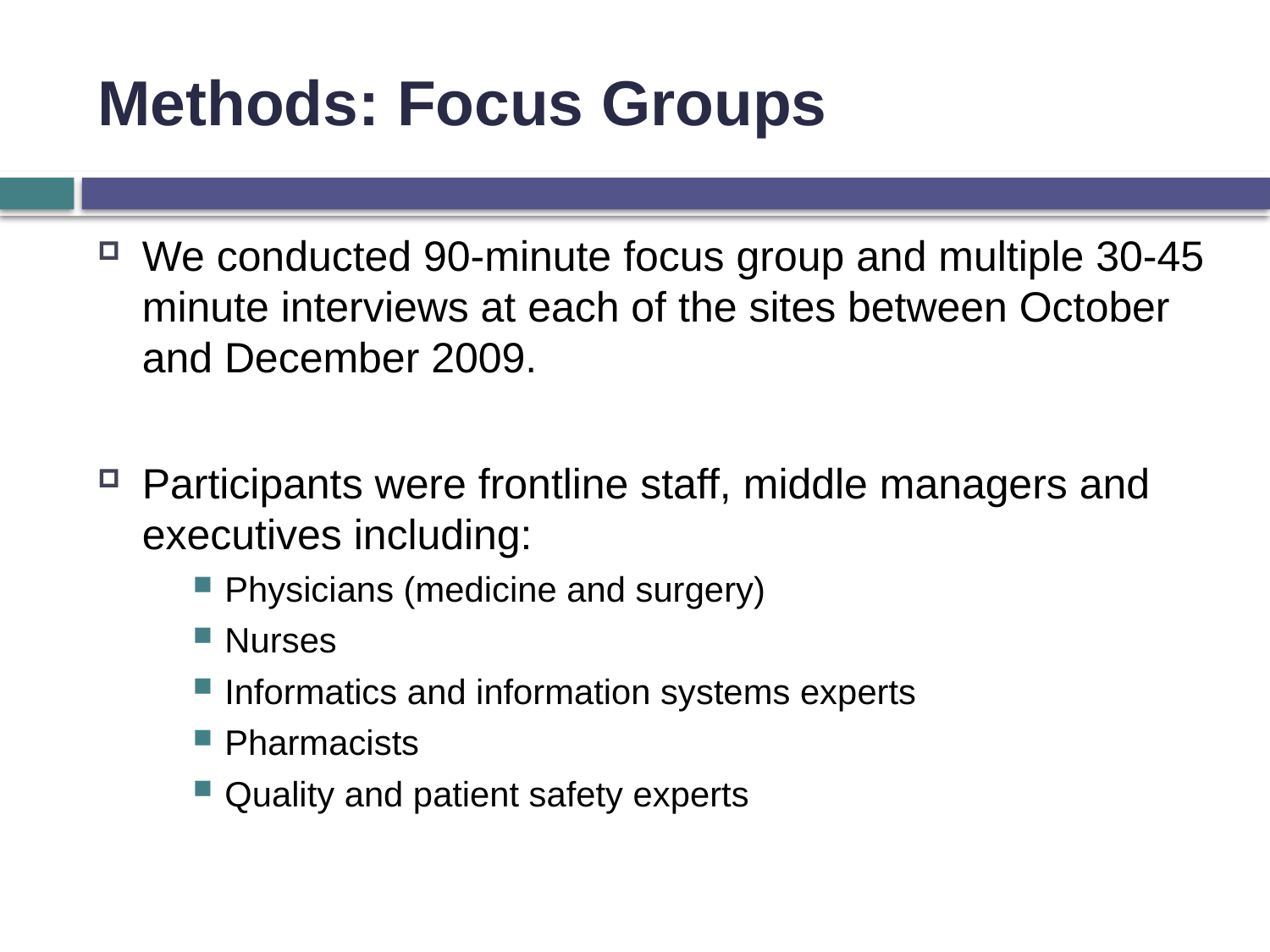

# Methods: Focus Groups
We conducted 90-minute focus group and multiple 30-45 minute interviews at each of the sites between October and December 2009.

Participants were frontline staff, middle managers and executives including:
Physicians (medicine and surgery)
Nurses
Informatics and information systems experts
Pharmacists
Quality and patient safety experts